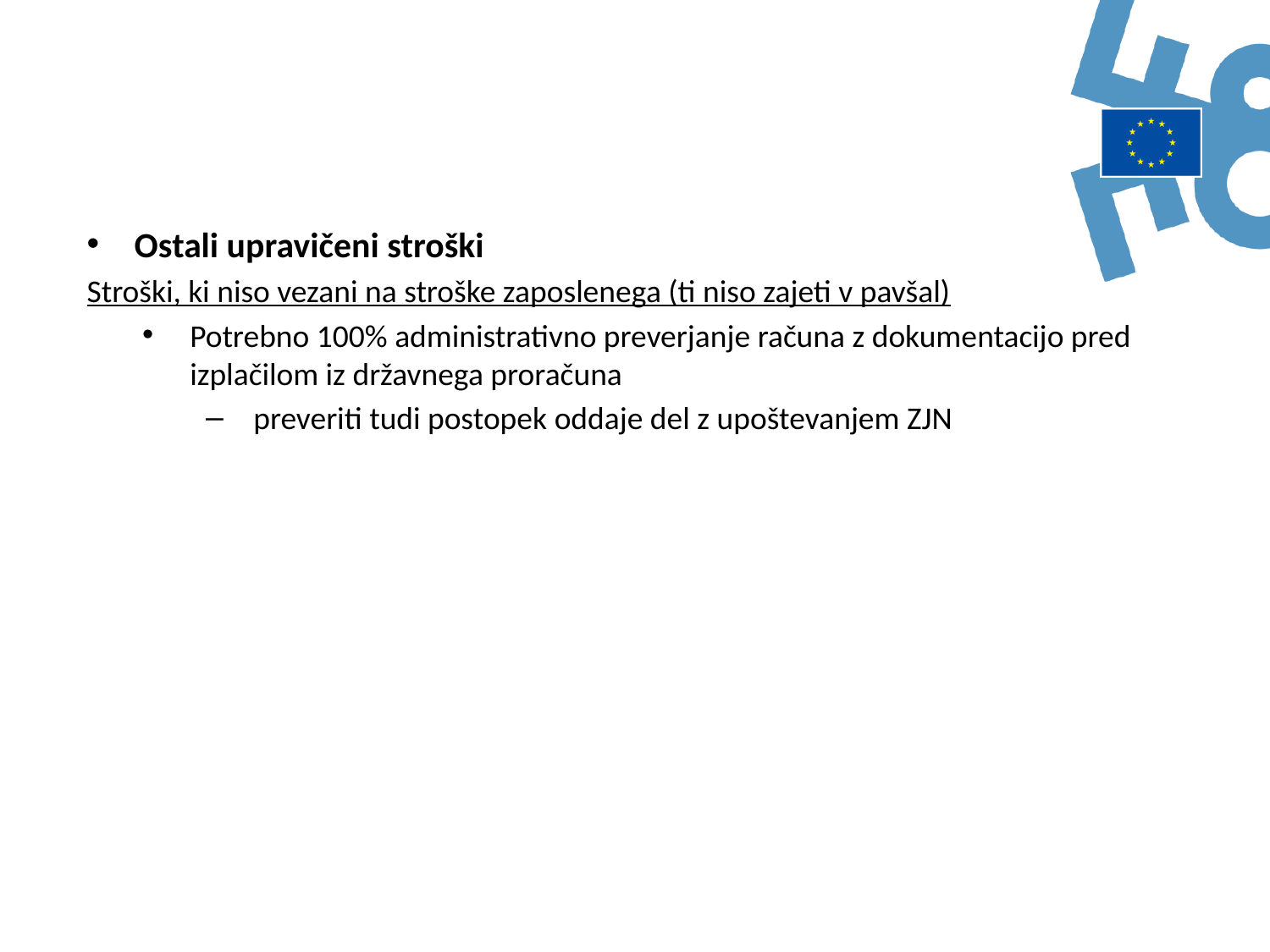

Ostali upravičeni stroški
Stroški, ki niso vezani na stroške zaposlenega (ti niso zajeti v pavšal)
Potrebno 100% administrativno preverjanje računa z dokumentacijo pred izplačilom iz državnega proračuna
preveriti tudi postopek oddaje del z upoštevanjem ZJN